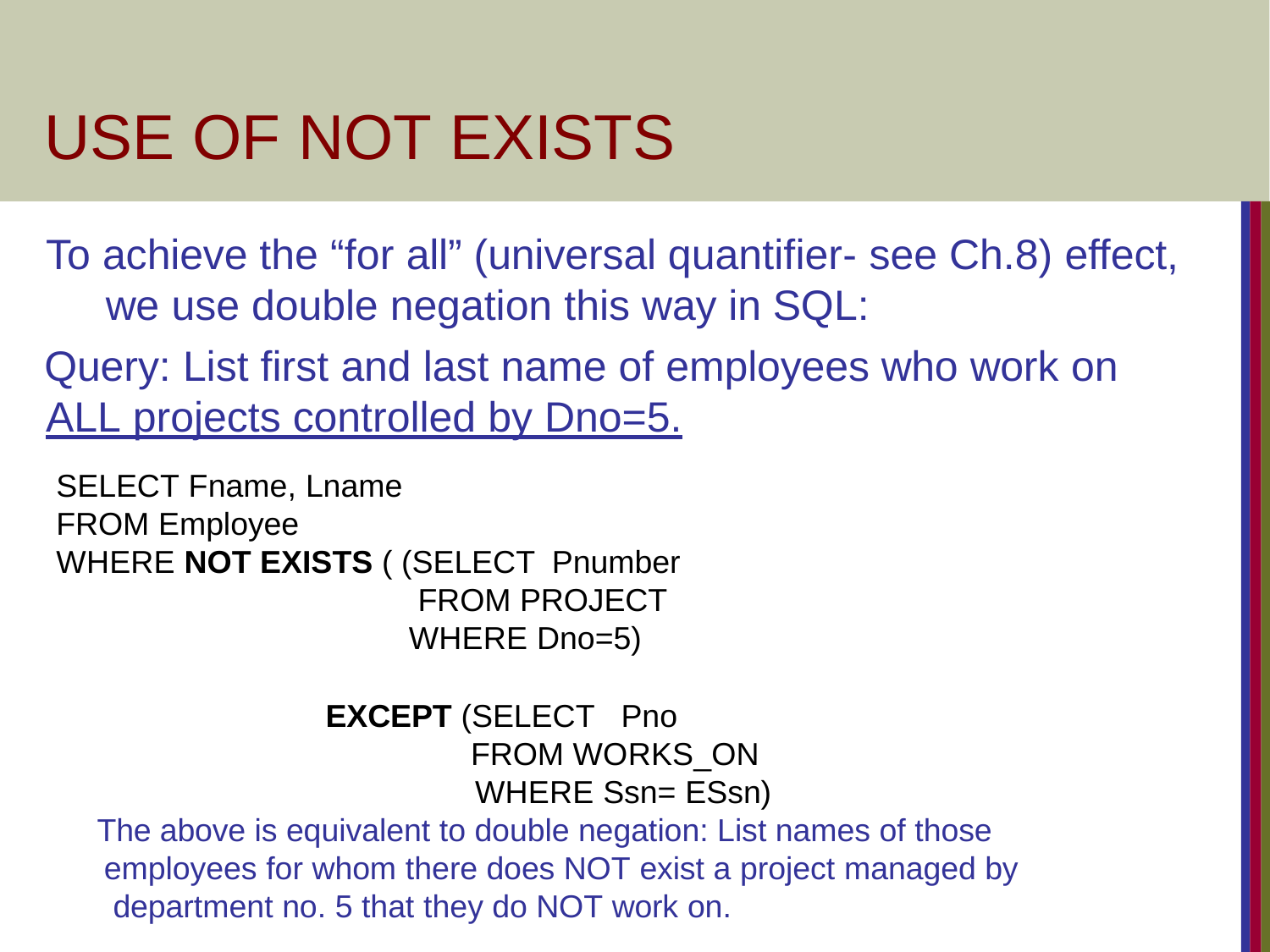

# USE OF NOT EXISTS
To achieve the “for all” (universal quantifier- see Ch.8) effect,  we use double negation this way in SQL:
Query: List first and last name of employees who work on
ALL projects controlled by Dno=5.
SELECT Fname, Lname
FROM Employee
WHERE NOT EXISTS ( (SELECT Pnumber
FROM PROJECT
WHERE Dno=5)

EXCEPT (SELECT	Pno
FROM WORKS_ON  WHERE Ssn= ESsn)
The above is equivalent to double negation: List names of those  employees for whom there does NOT exist a project managed by  department no. 5 that they do NOT work on.